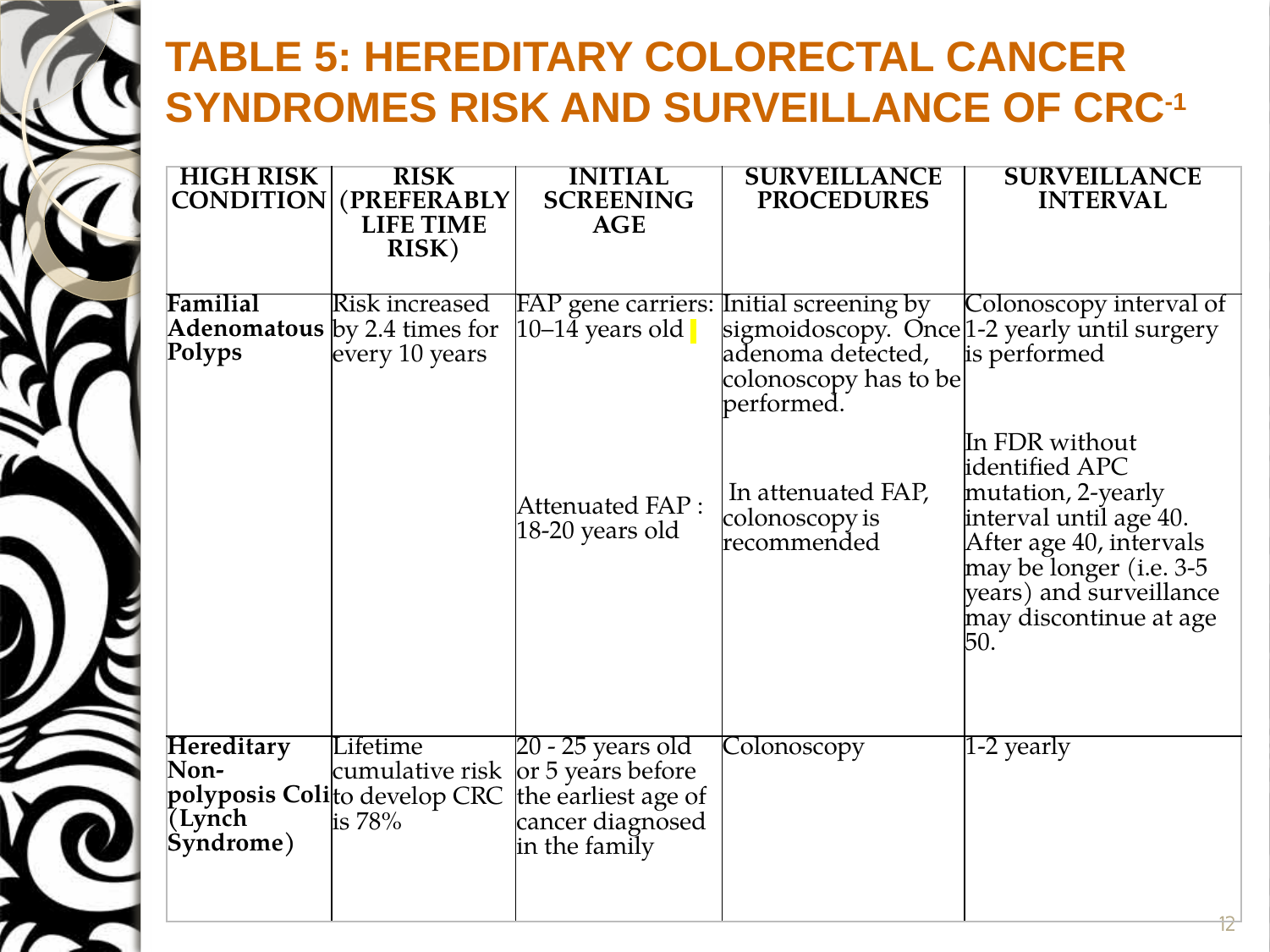

TABLE 5: HEREDITARY COLORECTAL CANCER SYNDROMES RISK AND SURVEILLANCE OF CRC-1
| HIGH RISK CONDITION | RISK (PREFERABLY LIFE TIME RISK) | INITIAL SCREENING AGE | SURVEILLANCE PROCEDURES | SURVEILLANCE INTERVAL |
| --- | --- | --- | --- | --- |
| Familial Adenomatous Polyps | Risk increased by 2.4 times for every 10 years | FAP gene carriers: 10–14 years old   Attenuated FAP : 18-20 years old | Initial screening by sigmoidoscopy. Once adenoma detected, colonoscopy has to be performed.  In attenuated FAP, colonoscopy is recommended | Colonoscopy interval of 1-2 yearly until surgery is performed In FDR without identified APC mutation, 2-yearly interval until age 40. After age 40, intervals may be longer (i.e. 3-5 years) and surveillance may discontinue at age 50. |
| Hereditary Non-polyposis Coli (Lynch Syndrome) | Lifetime cumulative risk to develop CRC is 78% | 20 - 25 years old or 5 years before the earliest age of cancer diagnosed in the family | Colonoscopy | 1-2 yearly |
12